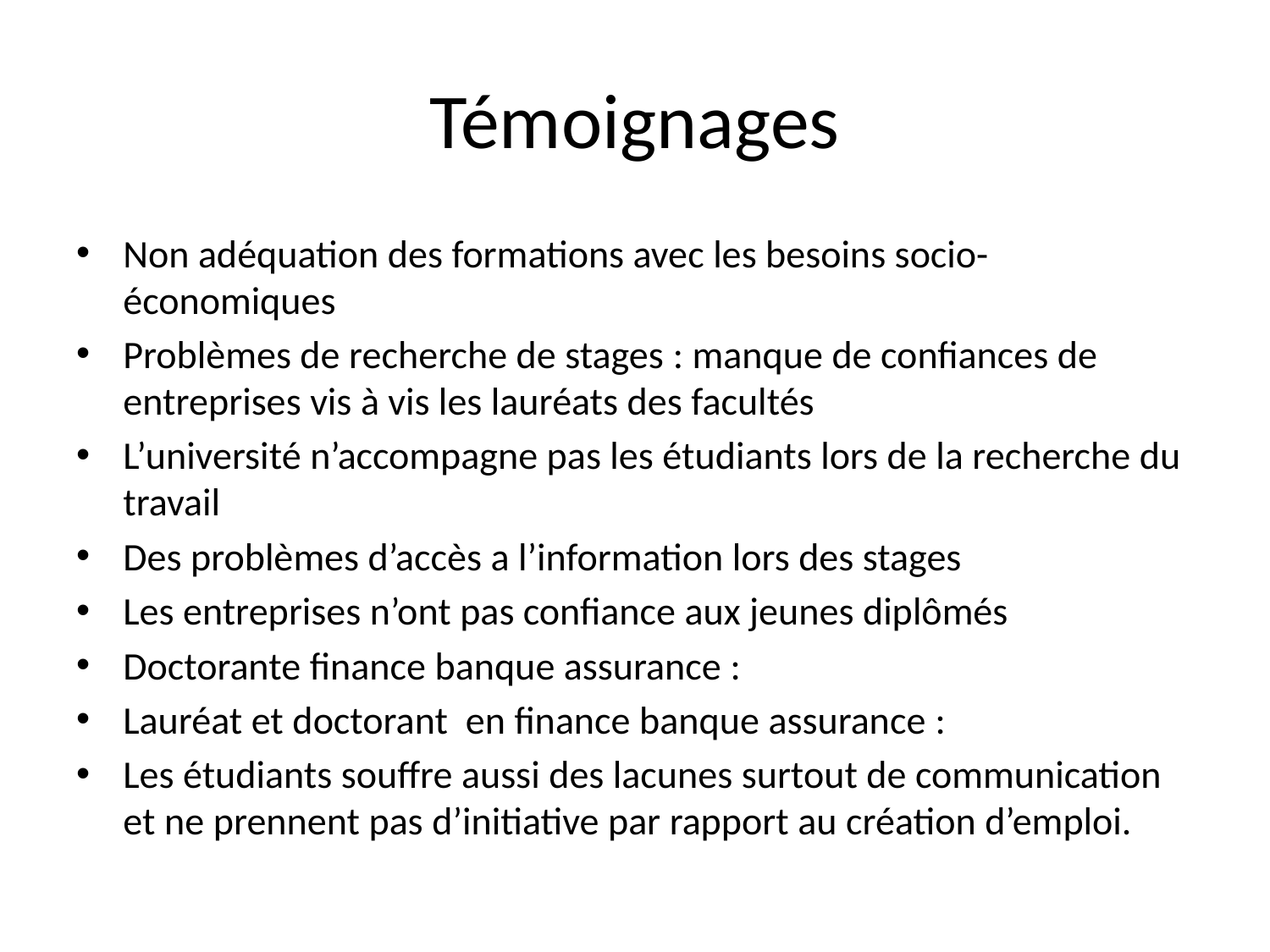

# Témoignages
Non adéquation des formations avec les besoins socio-économiques
Problèmes de recherche de stages : manque de confiances de entreprises vis à vis les lauréats des facultés
L’université n’accompagne pas les étudiants lors de la recherche du travail
Des problèmes d’accès a l’information lors des stages
Les entreprises n’ont pas confiance aux jeunes diplômés
Doctorante finance banque assurance :
Lauréat et doctorant  en finance banque assurance :
Les étudiants souffre aussi des lacunes surtout de communication et ne prennent pas d’initiative par rapport au création d’emploi.